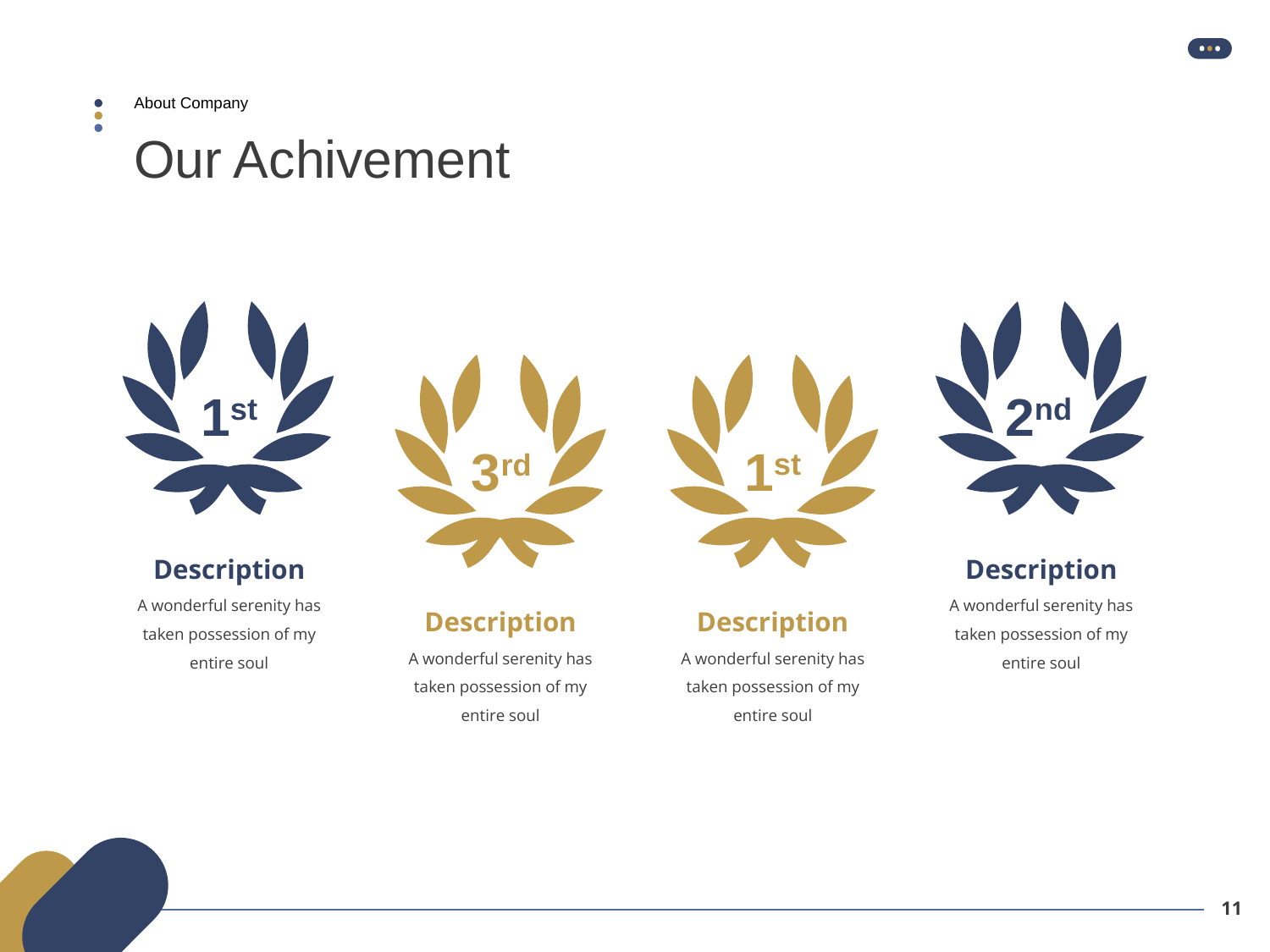

About Company
# Our Achivement

1st
2nd
1st
3rd
Description
Description
A wonderful serenity has taken possession of my entire soul
A wonderful serenity has taken possession of my entire soul
Description
Description
A wonderful serenity has taken possession of my entire soul
A wonderful serenity has taken possession of my entire soul
11